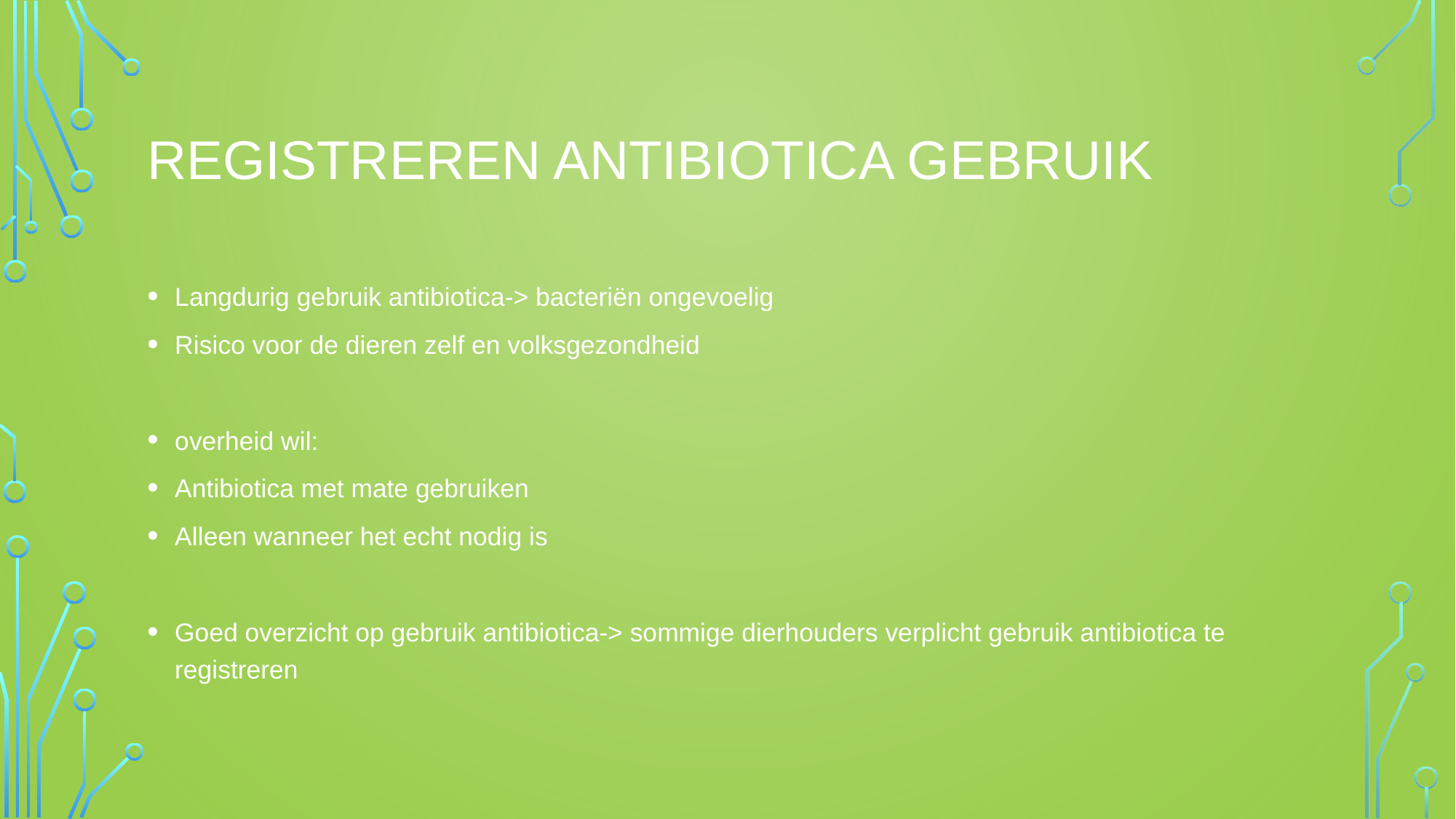

# Registreren antibiotica gebruik
Langdurig gebruik antibiotica-> bacteriën ongevoelig
Risico voor de dieren zelf en volksgezondheid

overheid wil:
Antibiotica met mate gebruiken
Alleen wanneer het echt nodig is

Goed overzicht op gebruik antibiotica-> sommige dierhouders verplicht gebruik antibiotica te registreren